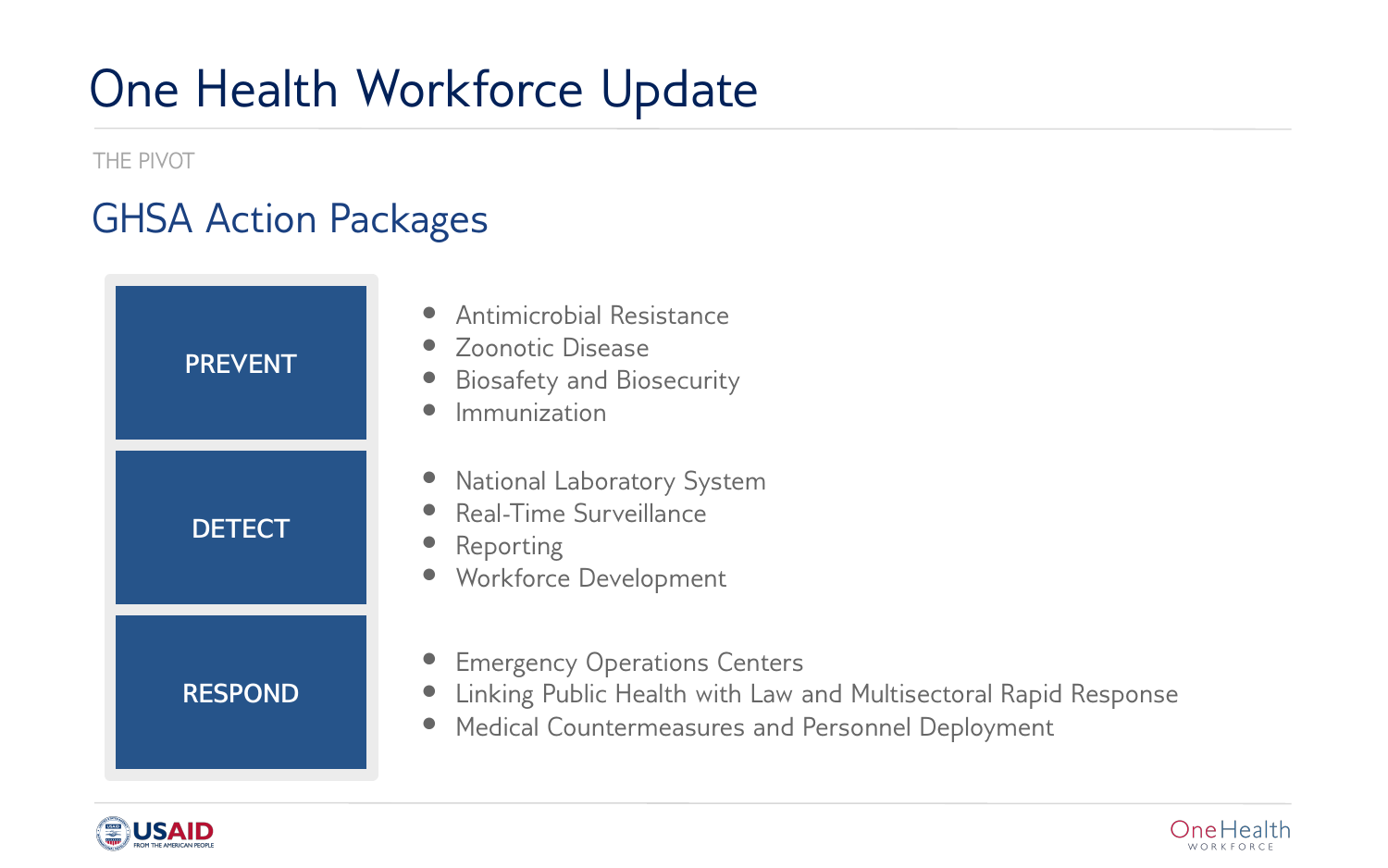

# One Health Workforce Update
THE PIVOT
GHSA Action Packages

PREVENT
Antimicrobial Resistance
Zoonotic Disease
Biosafety and Biosecurity
Immunization
DETECT
Emergency Operations Centers
Linking Public Health with Law and Multisectoral Rapid Response
Medical Countermeasures and Personnel Deployment
RESPOND
National Laboratory System
Real-Time Surveillance
Reporting
Workforce Development